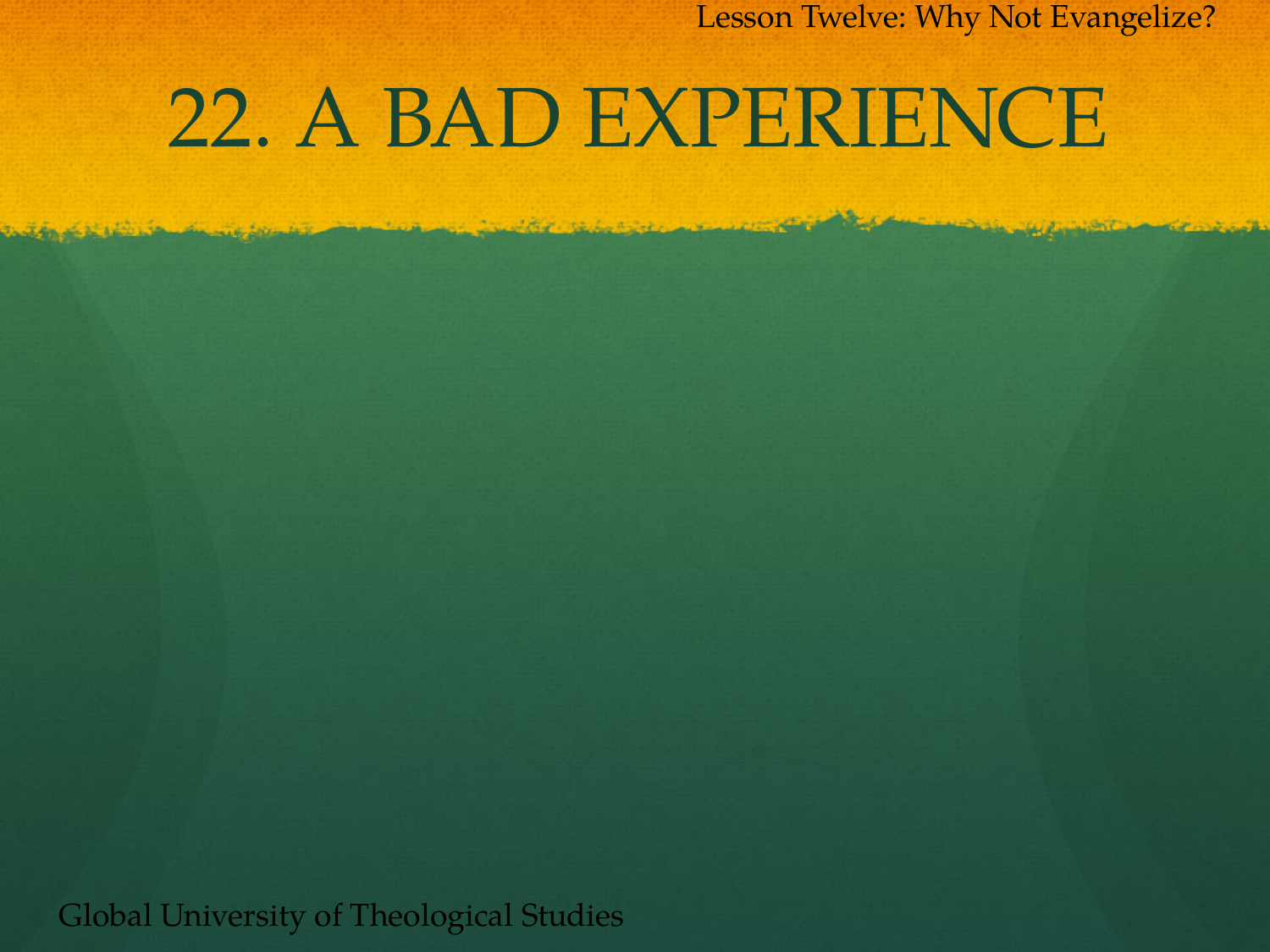

Lesson Twelve: Why Not Evangelize?

# 22. A Bad Experience
Global University of Theological Studies